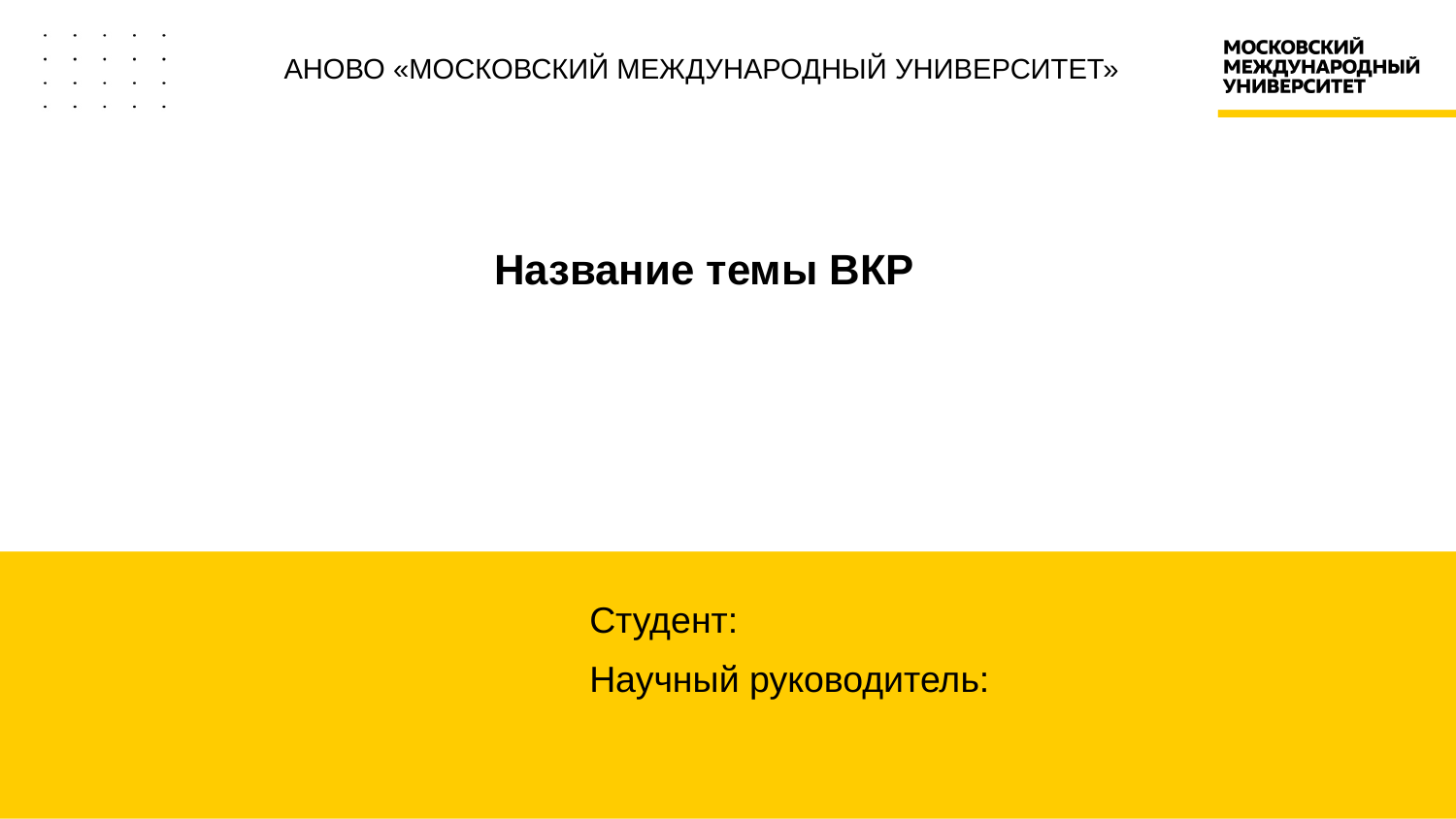

# АНОВО «МОСКОВСКИЙ МЕЖДУНАРОДНЫЙ УНИВЕРСИТЕТ»
Название темы ВКР

Студент:
Научный руководитель: